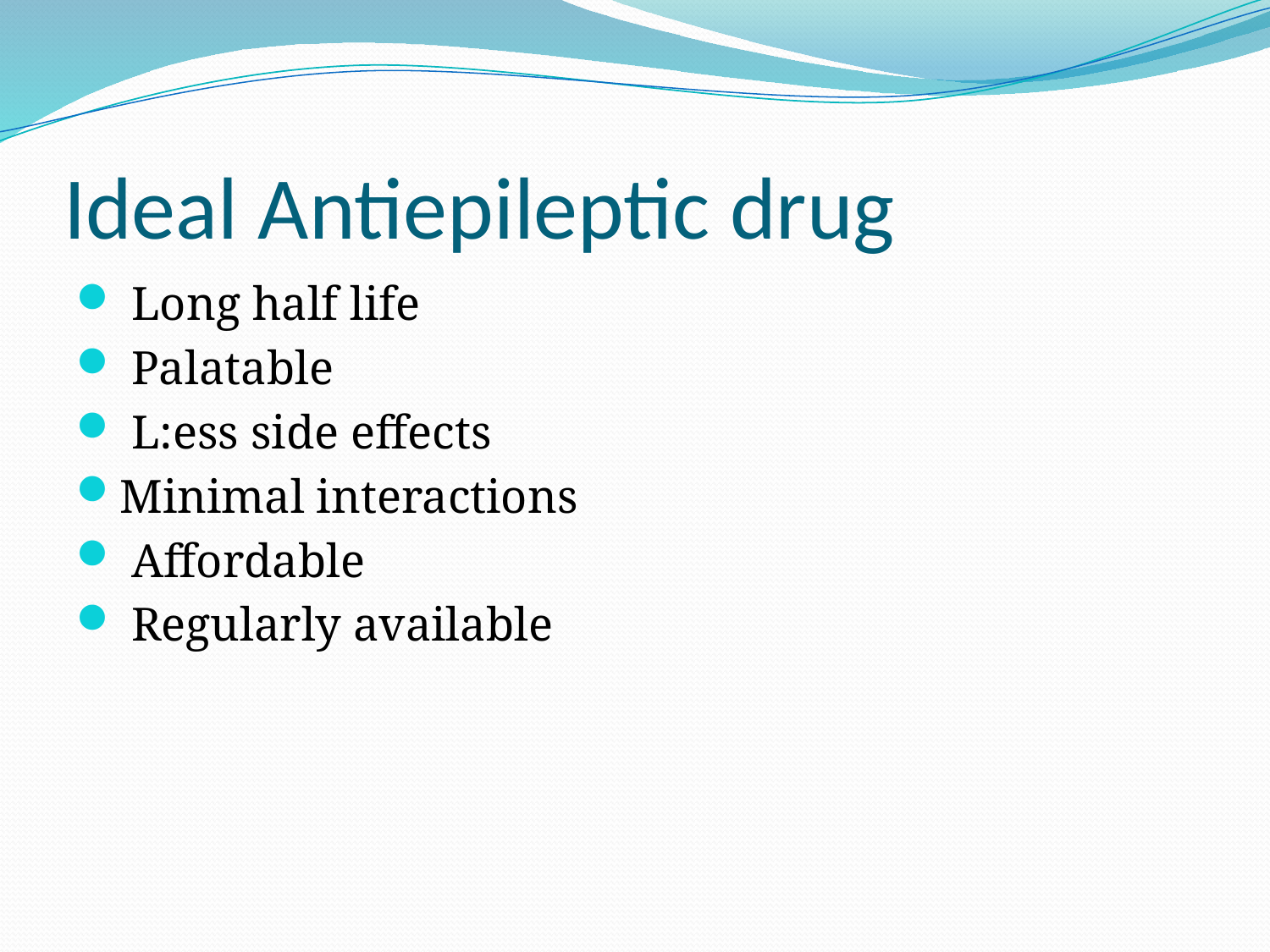

# Ideal Antiepileptic drug
 Long half life
 Palatable
 L:ess side effects
Minimal interactions
 Affordable
 Regularly available